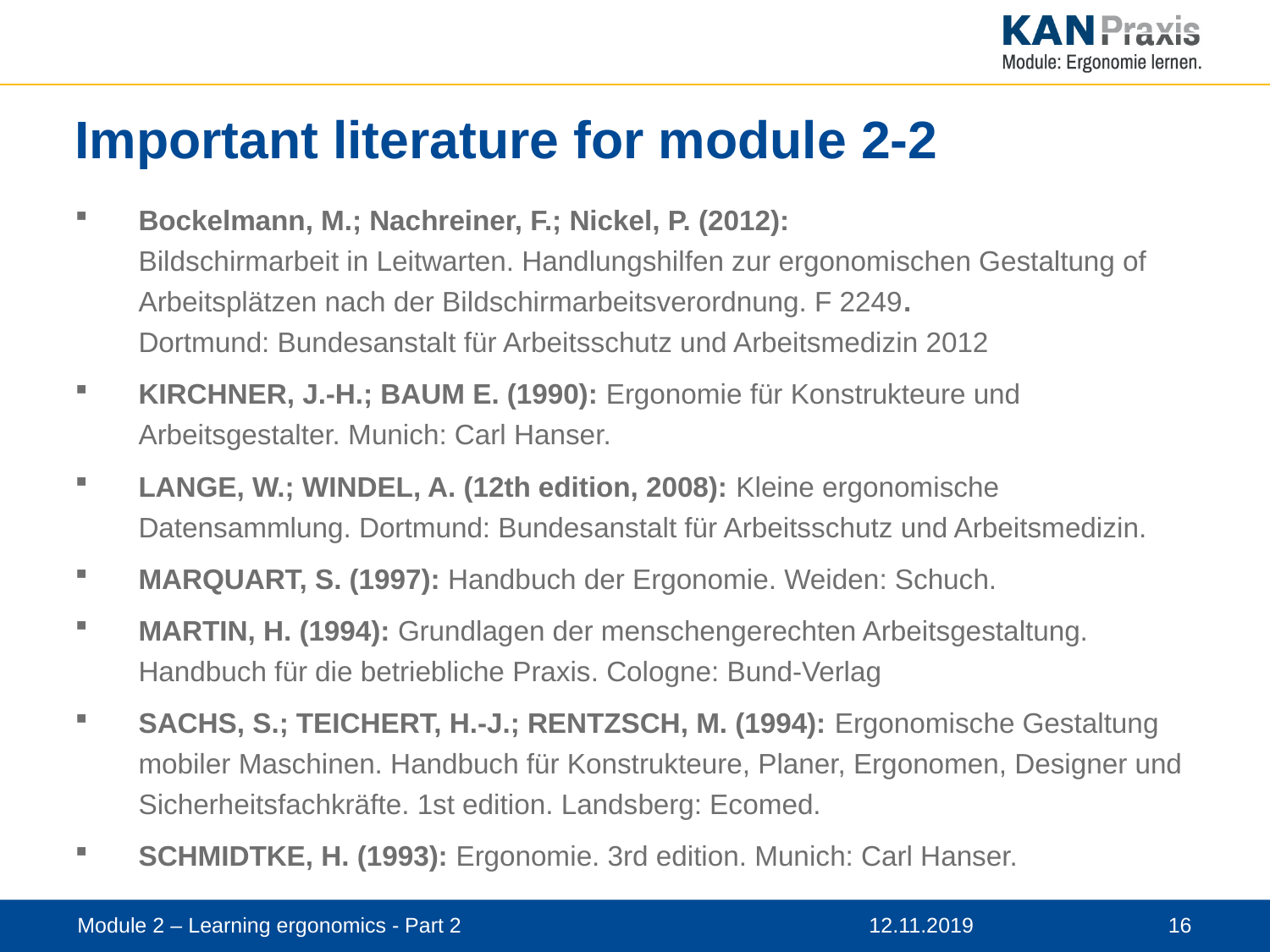

# Important literature for module 2-2
Bockelmann, M.; Nachreiner, F.; Nickel, P. (2012):
Bildschirmarbeit in Leitwarten. Handlungshilfen zur ergonomischen Gestaltung of Arbeitsplätzen nach der Bildschirmarbeitsverordnung. F 2249. Dortmund: Bundesanstalt für Arbeitsschutz und Arbeitsmedizin 2012
KIRCHNER, J.-H.; BAUM E. (1990): Ergonomie für Konstrukteure und Arbeitsgestalter. Munich: Carl Hanser.
LANGE, W.; WINDEL, A. (12th edition, 2008): Kleine ergonomische Datensammlung. Dortmund: Bundesanstalt für Arbeitsschutz und Arbeitsmedizin.
MARQUART, S. (1997): Handbuch der Ergonomie. Weiden: Schuch.
MARTIN, H. (1994): Grundlagen der menschengerechten Arbeitsgestaltung. Handbuch für die betriebliche Praxis. Cologne: Bund-Verlag
SACHS, S.; TEICHERT, H.-J.; RENTZSCH, M. (1994): Ergonomische Gestaltung mobiler Maschinen. Handbuch für Konstrukteure, Planer, Ergonomen, Designer und Sicherheitsfachkräfte. 1st edition. Landsberg: Ecomed.
SCHMIDTKE, H. (1993): Ergonomie. 3rd edition. Munich: Carl Hanser.
Module 2 – Learning ergonomics - Part 2
12.11.2019
 16